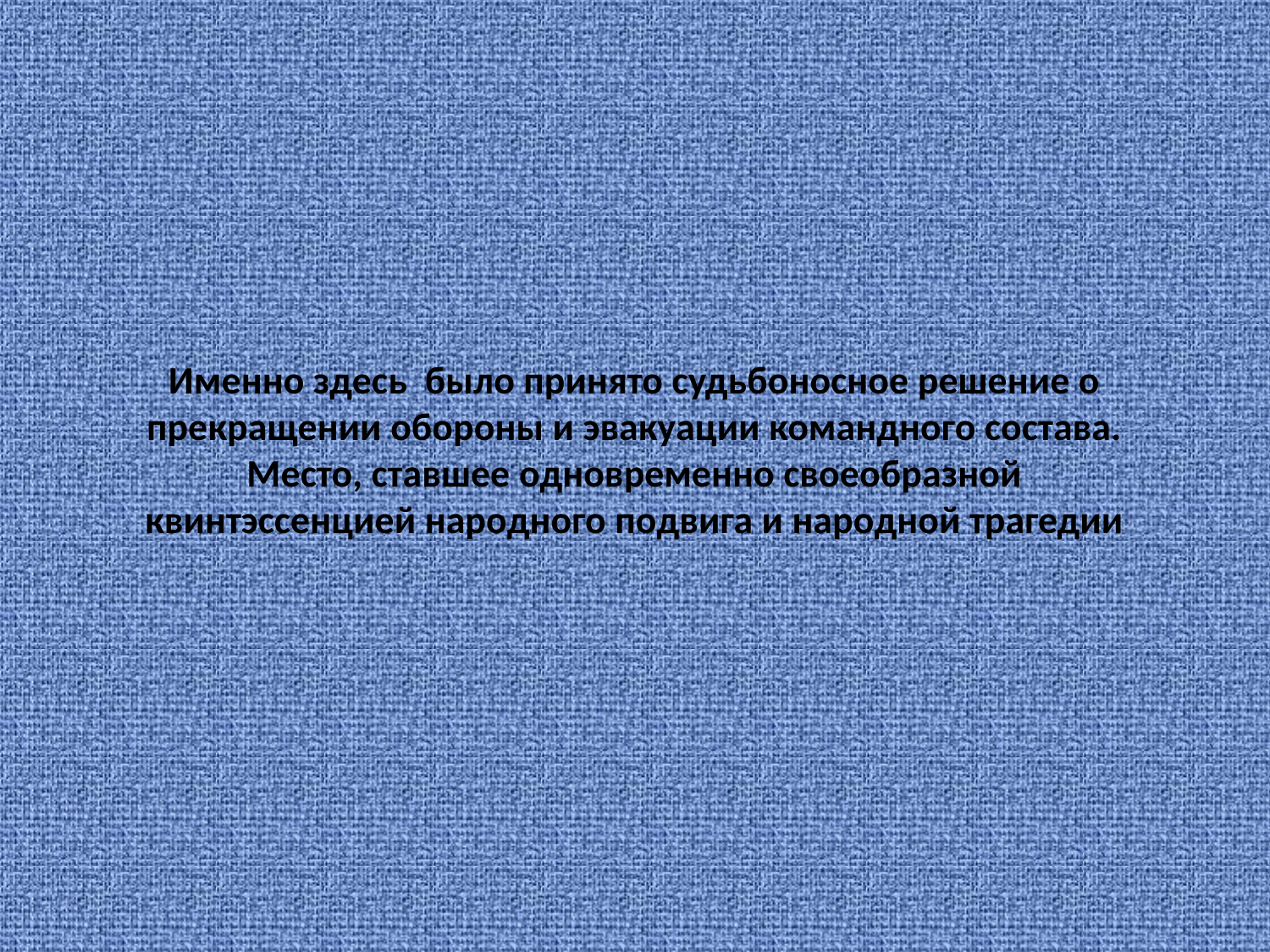

# Именно здесь  было принято судьбоносное решение о прекращении обороны и эвакуации командного состава. Место, ставшее одновременно своеобразной квинтэссенцией народного подвига и народной трагедии